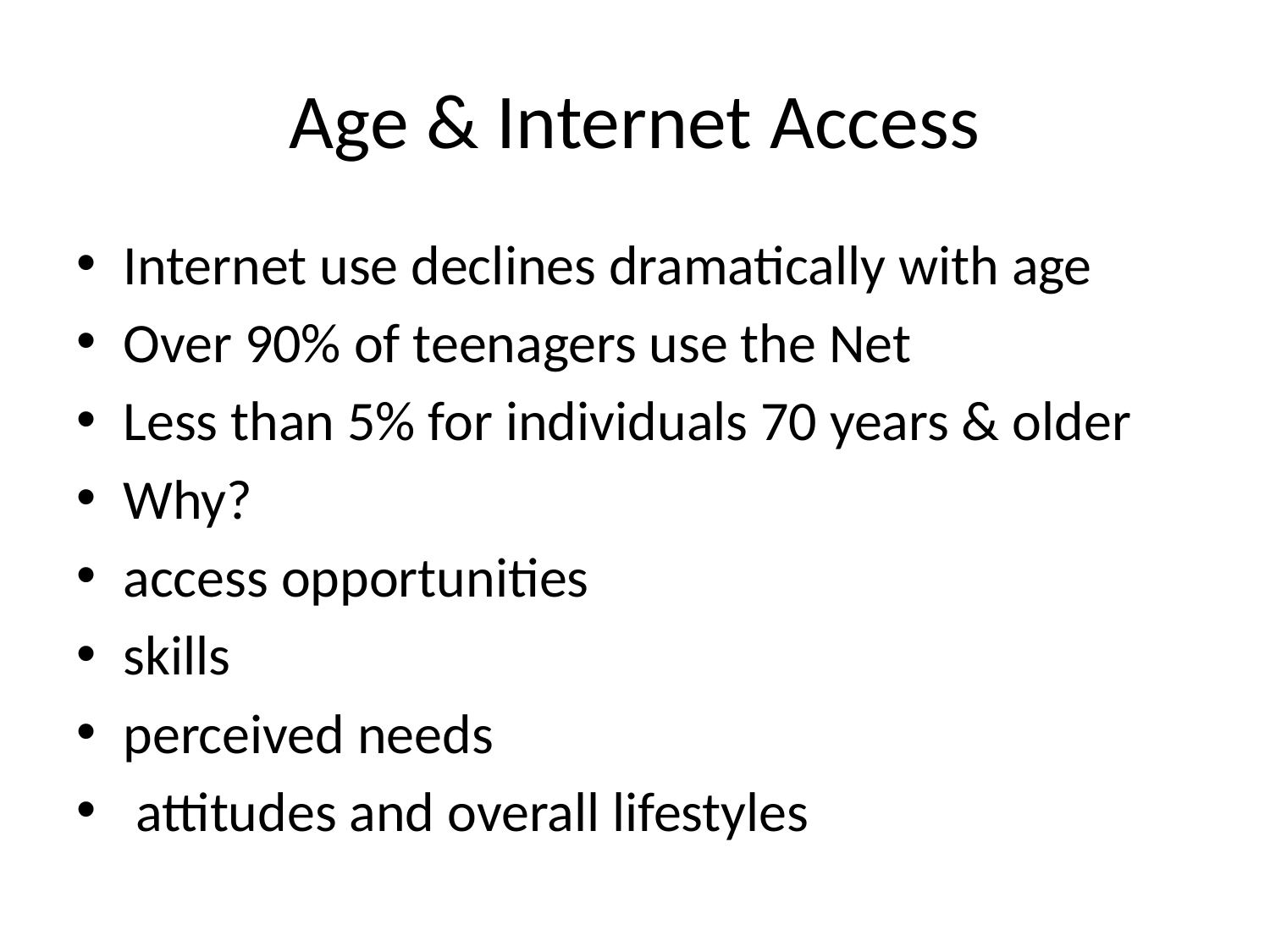

# Age & Internet Access
Internet use declines dramatically with age
Over 90% of teenagers use the Net
Less than 5% for individuals 70 years & older
Why?
access opportunities
skills
perceived needs
 attitudes and overall lifestyles